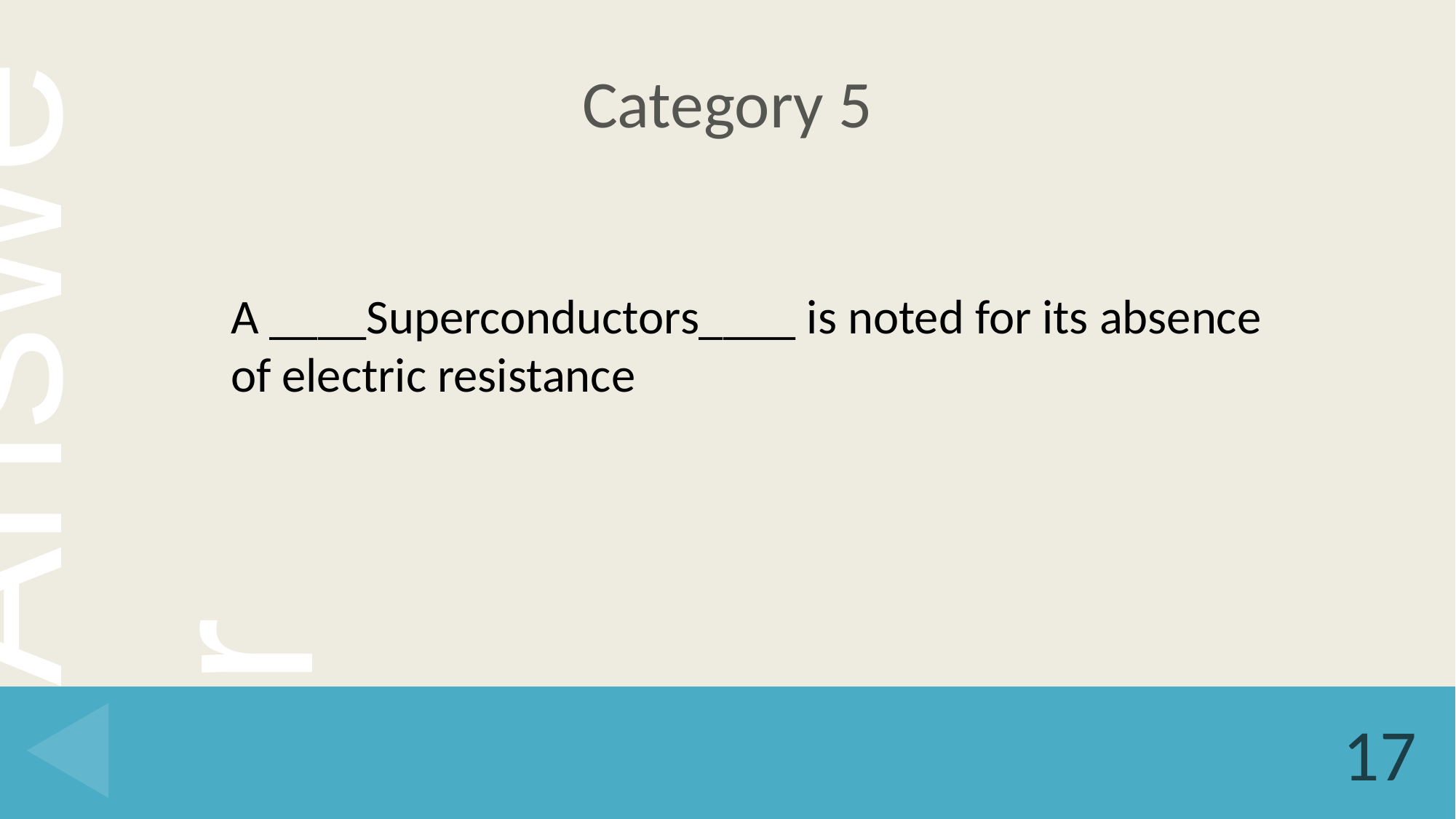

# Category 5
A ____Superconductors____ is noted for its absence of electric resistance
17